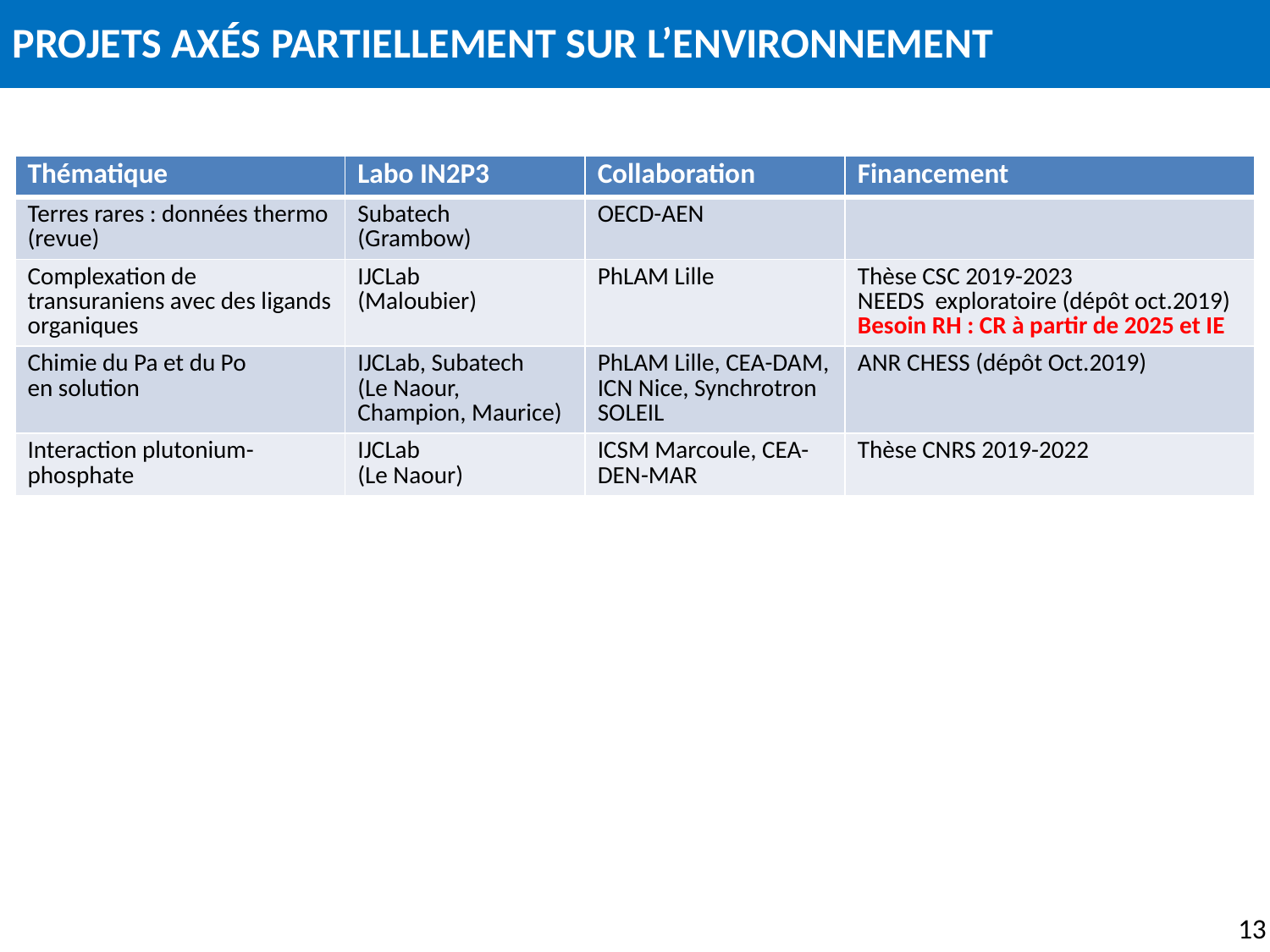

PROJETS AXÉS PARTIELLEMENT SUR L’ENVIRONNEMENT
| Thématique | Labo IN2P3 | Collaboration | Financement |
| --- | --- | --- | --- |
| Terres rares : données thermo (revue) | Subatech (Grambow) | OECD-AEN |  |
| Complexation de transuraniens avec des ligands organiques | IJCLab (Maloubier) | PhLAM Lille | Thèse CSC 2019-2023 NEEDS exploratoire (dépôt oct.2019) Besoin RH : CR à partir de 2025 et IE |
| Chimie du Pa et du Po en solution | IJCLab, Subatech (Le Naour, Champion, Maurice) | PhLAM Lille, CEA-DAM, ICN Nice, Synchrotron SOLEIL | ANR CHESS (dépôt Oct.2019) |
| Interaction plutonium-phosphate | IJCLab (Le Naour) | ICSM Marcoule, CEA-DEN-MAR | Thèse CNRS 2019-2022 |
13